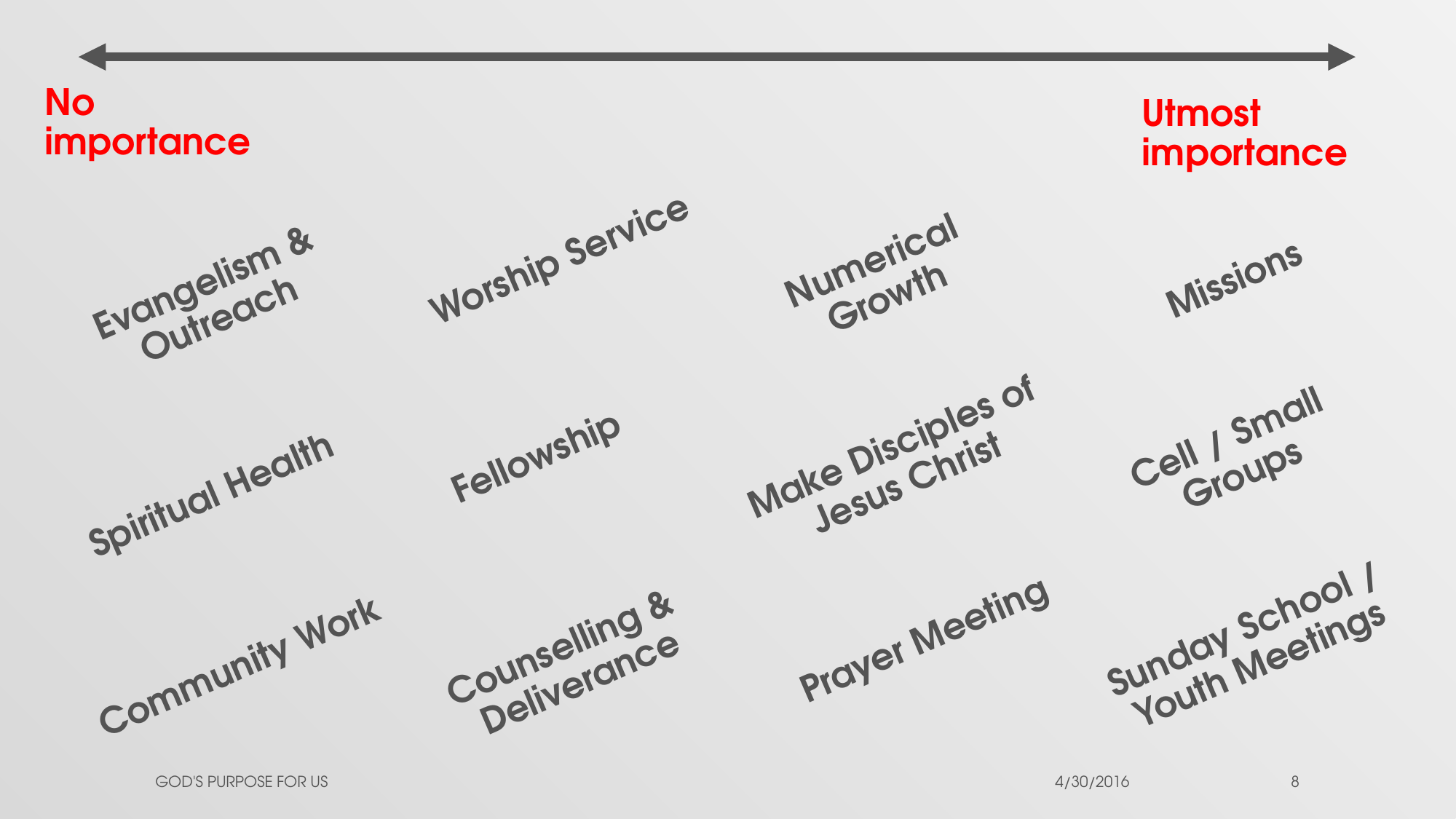

No
importance
Utmost importance
Worship Service
Numerical Growth
Missions
Evangelism & Outreach
Cell / Small Groups
Make Disciples of Jesus Christ
Fellowship
Spiritual Health
Sunday School / Youth Meetings
Prayer Meeting
Counselling &
 Deliverance
Community Work
God's Purpose for US
4/30/2016
8